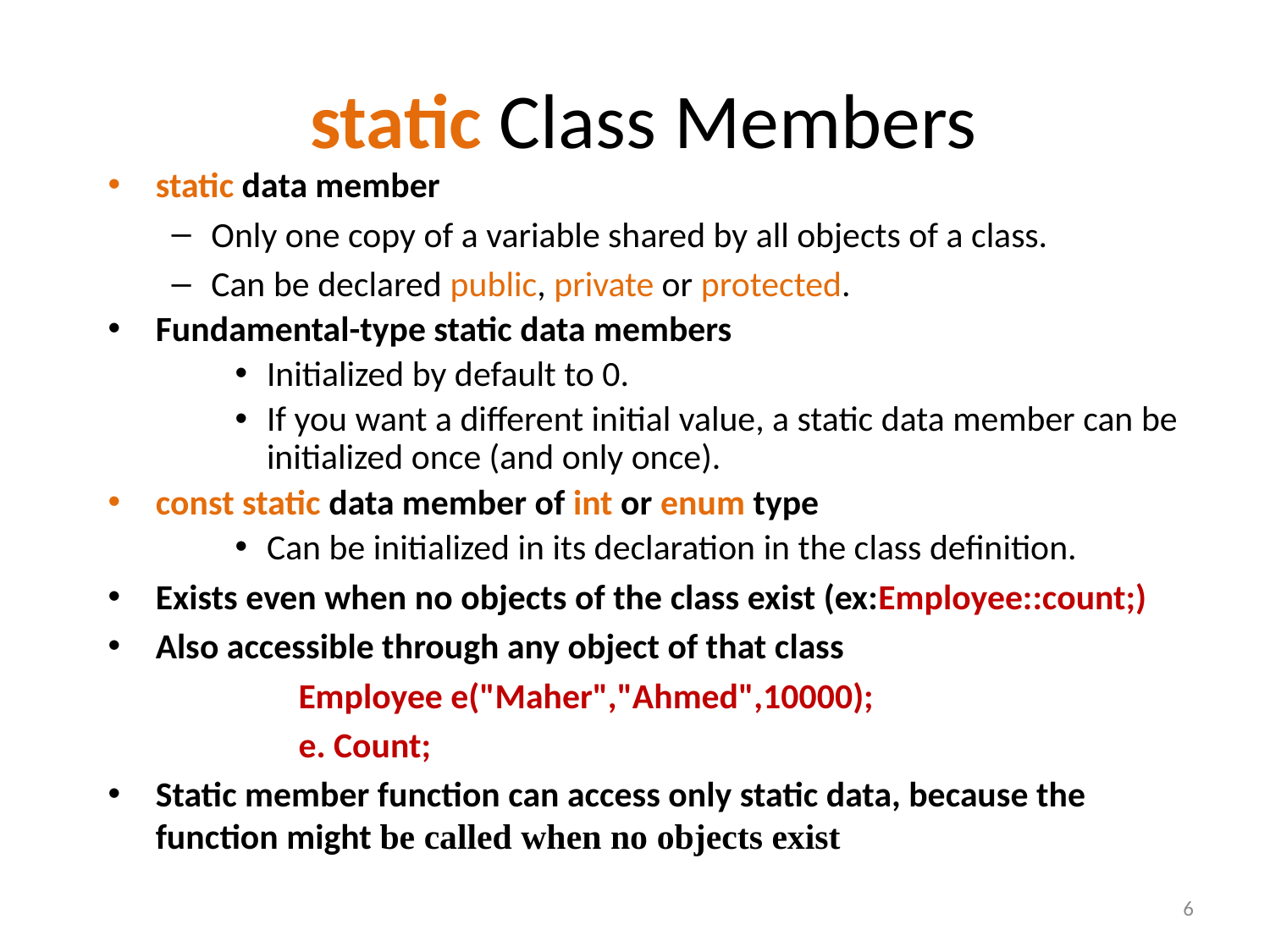

# static Class Members
static data member
Only one copy of a variable shared by all objects of a class.
Can be declared public, private or protected.
Fundamental-type static data members
Initialized by default to 0.
If you want a different initial value, a static data member can be initialized once (and only once).
const static data member of int or enum type
Can be initialized in its declaration in the class definition.
Exists even when no objects of the class exist (ex:Employee::count;)
Also accessible through any object of that class
Employee e("Maher","Ahmed",10000);
e. Count;
Static member function can access only static data, because the function might be called when no objects exist

6